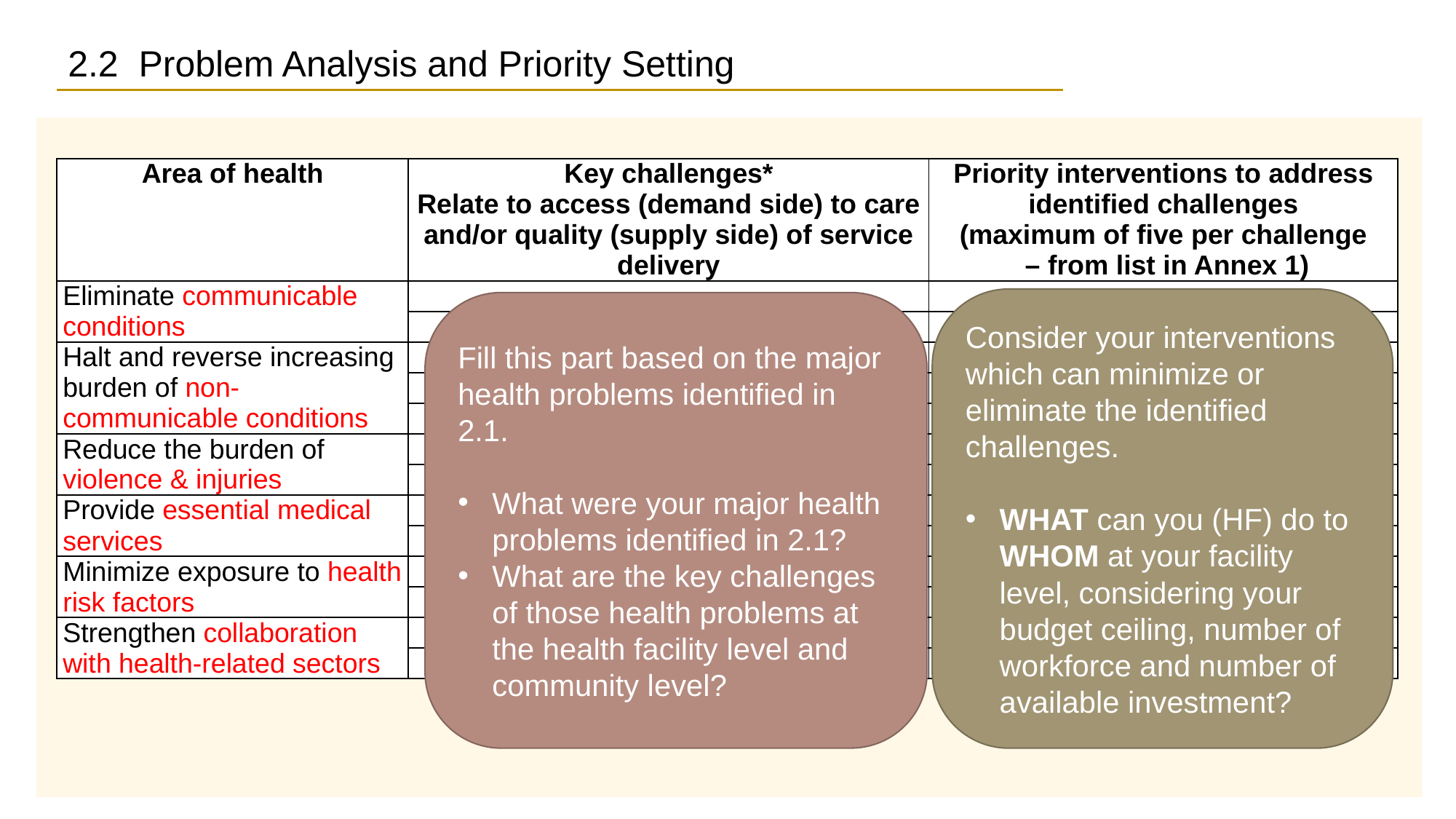

| 2.2 Problem Analysis and Priority Setting |
| --- |

| Area of health | Key challenges\* Relate to access (demand side) to care and/or quality (supply side) of service delivery | Priority interventions to address identified challenges (maximum of five per challenge – from list in Annex 1) |
| --- | --- | --- |
| Eliminate communicable conditions |  |  |
|  |  |  |
| Halt and reverse increasing burden of non-communicable conditions |  |  |
|  |  |  |
|  |  |  |
| Reduce the burden of violence & injuries |  |  |
|  |  |  |
| Provide essential medical services |  |  |
|  |  |  |
| Minimize exposure to health risk factors |  |  |
|  |  |  |
| Strengthen collaboration with health-related sectors |  |  |
|  |  |  |
Consider your interventions which can minimize or eliminate the identified challenges.

WHAT can you (HF) do to WHOM at your facility level, considering your budget ceiling, number of workforce and number of available investment?
Fill this part based on the major health problems identified in 2.1.

What were your major health problems identified in 2.1?
What are the key challenges of those health problems at the health facility level and community level?